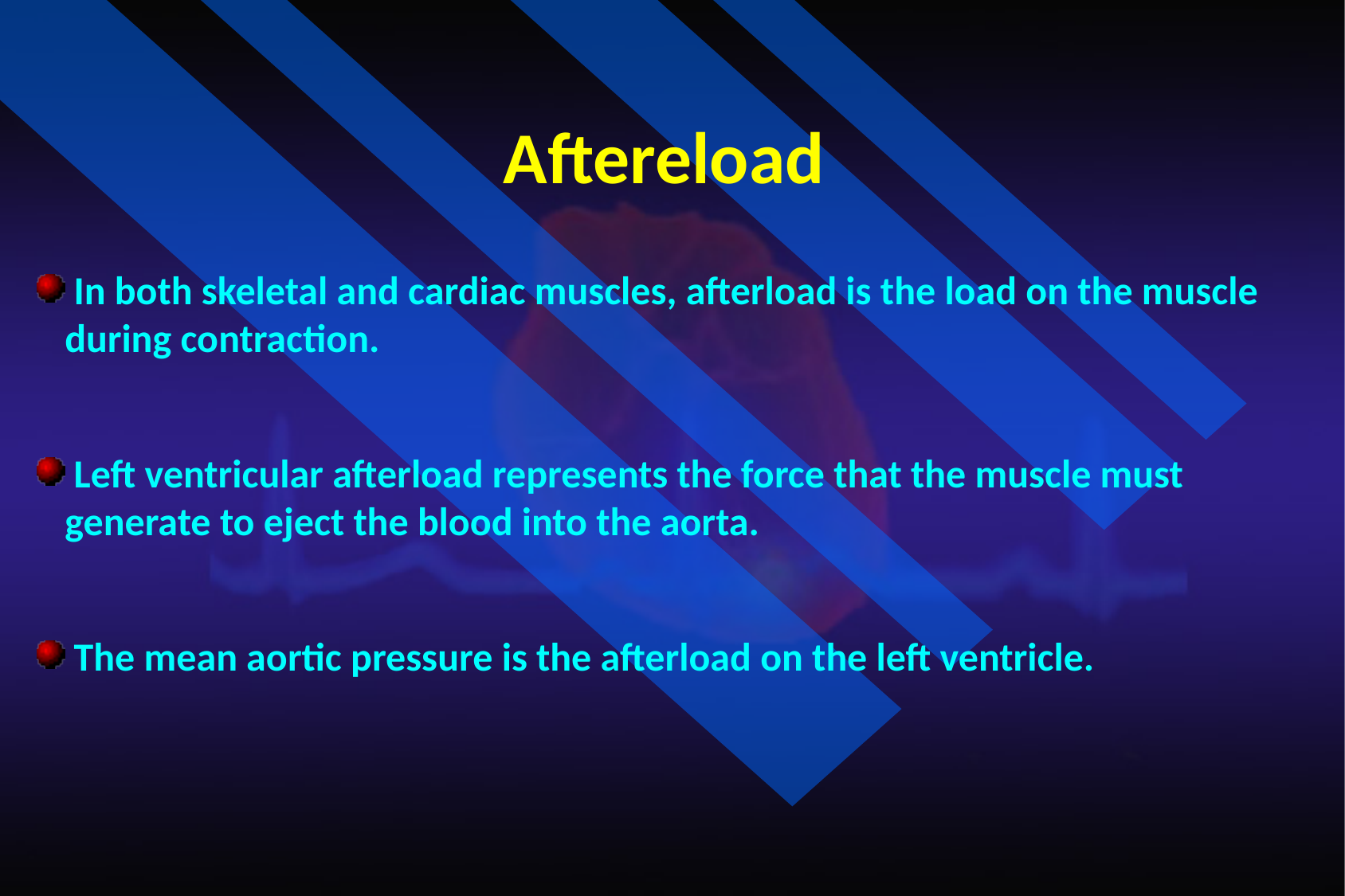

Aftereload
 In both skeletal and cardiac muscles, afterload is the load on the muscle during contraction.

 Left ventricular afterload represents the force that the muscle must generate to eject the blood into the aorta.

 The mean aortic pressure is the afterload on the left ventricle.